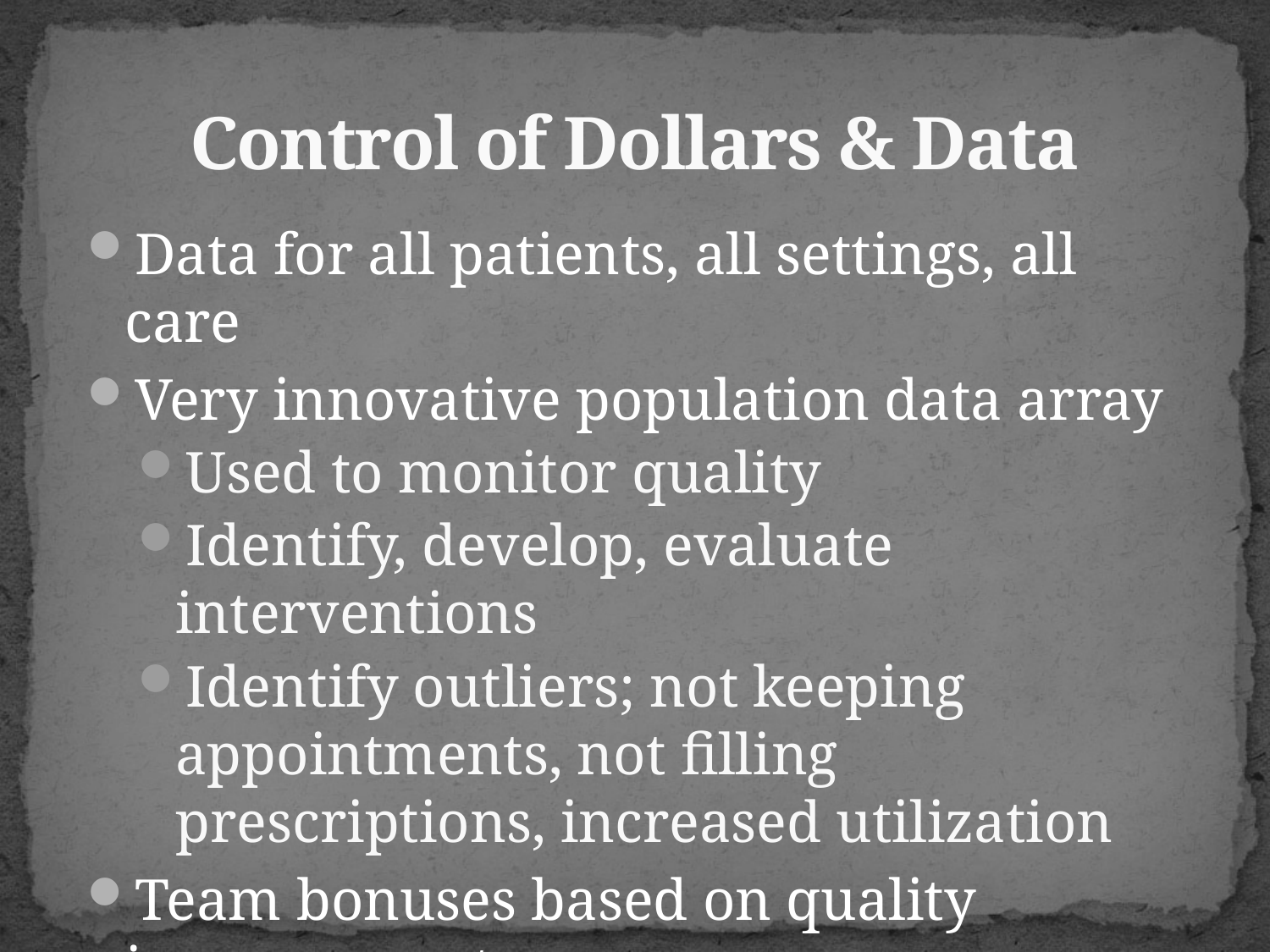

# Control of Dollars & Data
Data for all patients, all settings, all care
Very innovative population data array
Used to monitor quality
Identify, develop, evaluate interventions
Identify outliers; not keeping appointments, not filling prescriptions, increased utilization
Team bonuses based on quality improvement